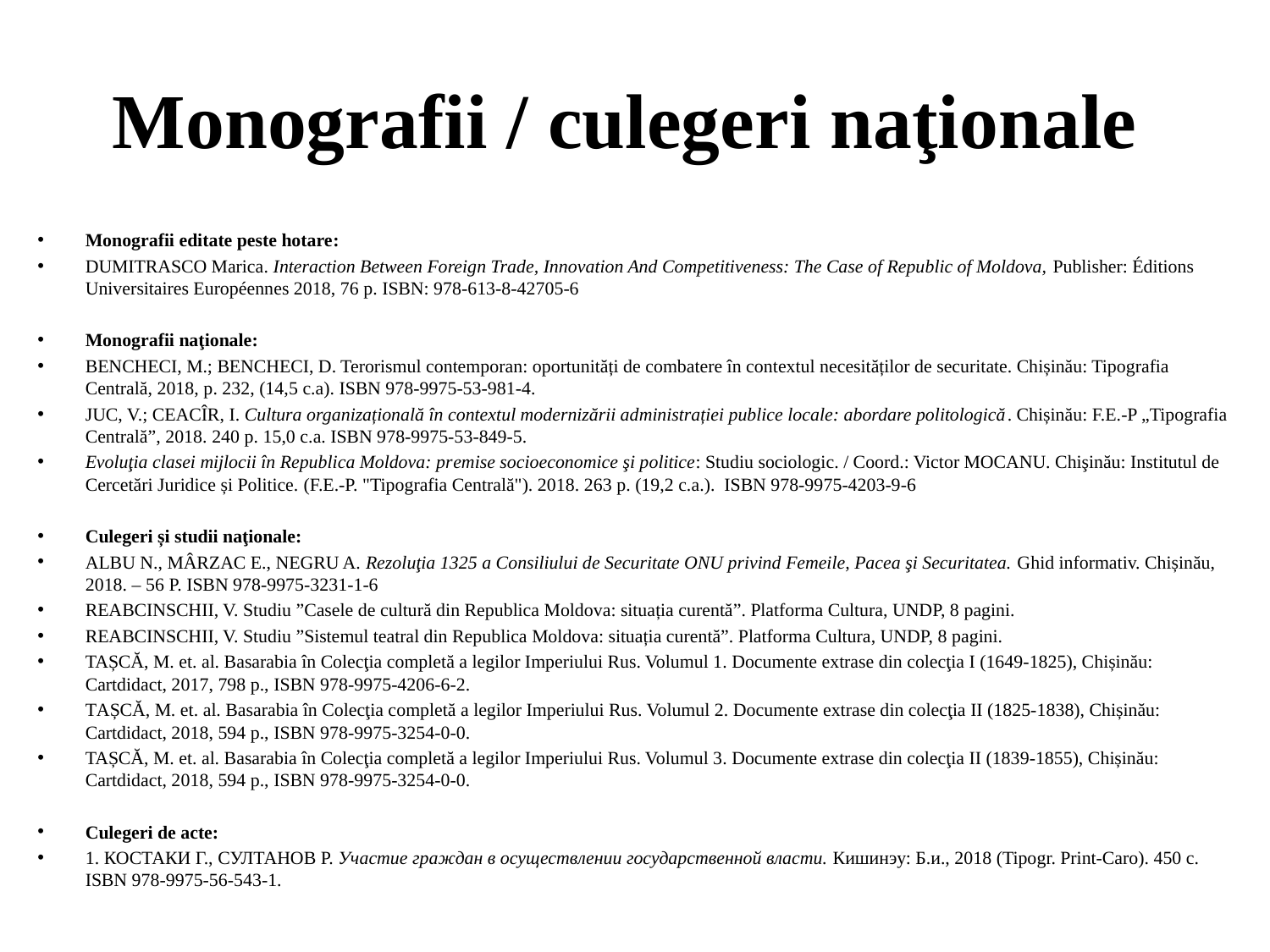

# Monografii / culegeri naţionale
Monografii editate peste hotare:
DUMITRASCO Marica. Interaction Between Foreign Trade, Innovation And Competitiveness: The Case of Republic of Moldova, Publisher: Éditions Universitaires Européennes 2018, 76 p. ISBN: 978-613-8-42705-6

Monografii naţionale:
BENCHECI, M.; BENCHECI, D. Terorismul contemporan: oportunități de combatere în contextul necesităților de securitate. Chișinău: Tipografia Centrală, 2018, p. 232, (14,5 c.a). ISBN 978-9975-53-981-4.
JUC, V.; CEACÎR, I. Cultura organizațională în contextul modernizării administrației publice locale: abordare politologică. Chișinău: F.E.-P „Tipografia Centrală”, 2018. 240 p. 15,0 c.a. ISBN 978-9975-53-849-5.
Evoluţia clasei mijlocii în Republica Moldova: premise socioeconomice şi politice: Studiu sociologic. / Coord.: Victor MOCANU. Chişinău: Institutul de Cercetări Juridice și Politice. (F.E.-P. "Tipografia Centrală"). 2018. 263 p. (19,2 c.a.).  ISBN 978-9975-4203-9-6

Culegeri și studii naţionale:
ALBU N., MÂRZAC E., NEGRU A. Rezoluţia 1325 a Consiliului de Securitate ONU privind Femeile, Pacea şi Securitatea. Ghid informativ. Chișinău, 2018. – 56 P. ISBN 978-9975-3231-1-6
REABCINSCHII, V. Studiu ”Casele de cultură din Republica Moldova: situația curentă”. Platforma Cultura, UNDP, 8 pagini.
REABCINSCHII, V. Studiu ”Sistemul teatral din Republica Moldova: situația curentă”. Platforma Cultura, UNDP, 8 pagini.
TAȘCĂ, M. et. al. Basarabia în Colecţia completă a legilor Imperiului Rus. Volumul 1. Documente extrase din colecţia I (1649-1825), Chișinău: Cartdidact, 2017, 798 p., ISBN 978-9975-4206-6-2.
TAȘCĂ, M. et. al. Basarabia în Colecţia completă a legilor Imperiului Rus. Volumul 2. Documente extrase din colecţia II (1825-1838), Chișinău: Cartdidact, 2018, 594 p., ISBN 978-9975-3254-0-0.
TAȘCĂ, M. et. al. Basarabia în Colecţia completă a legilor Imperiului Rus. Volumul 3. Documente extrase din colecţia II (1839-1855), Chișinău: Cartdidact, 2018, 594 p., ISBN 978-9975-3254-0-0.

Culegeri de acte:
1. КОСТАКИ Г., СУЛТАНОВ р. Участие граждан в осуществлении государственной власти. Кишинэу: Б.и., 2018 (Tipogr. Print-Caro). 450 c. ISBN 978-9975-56-543-1.